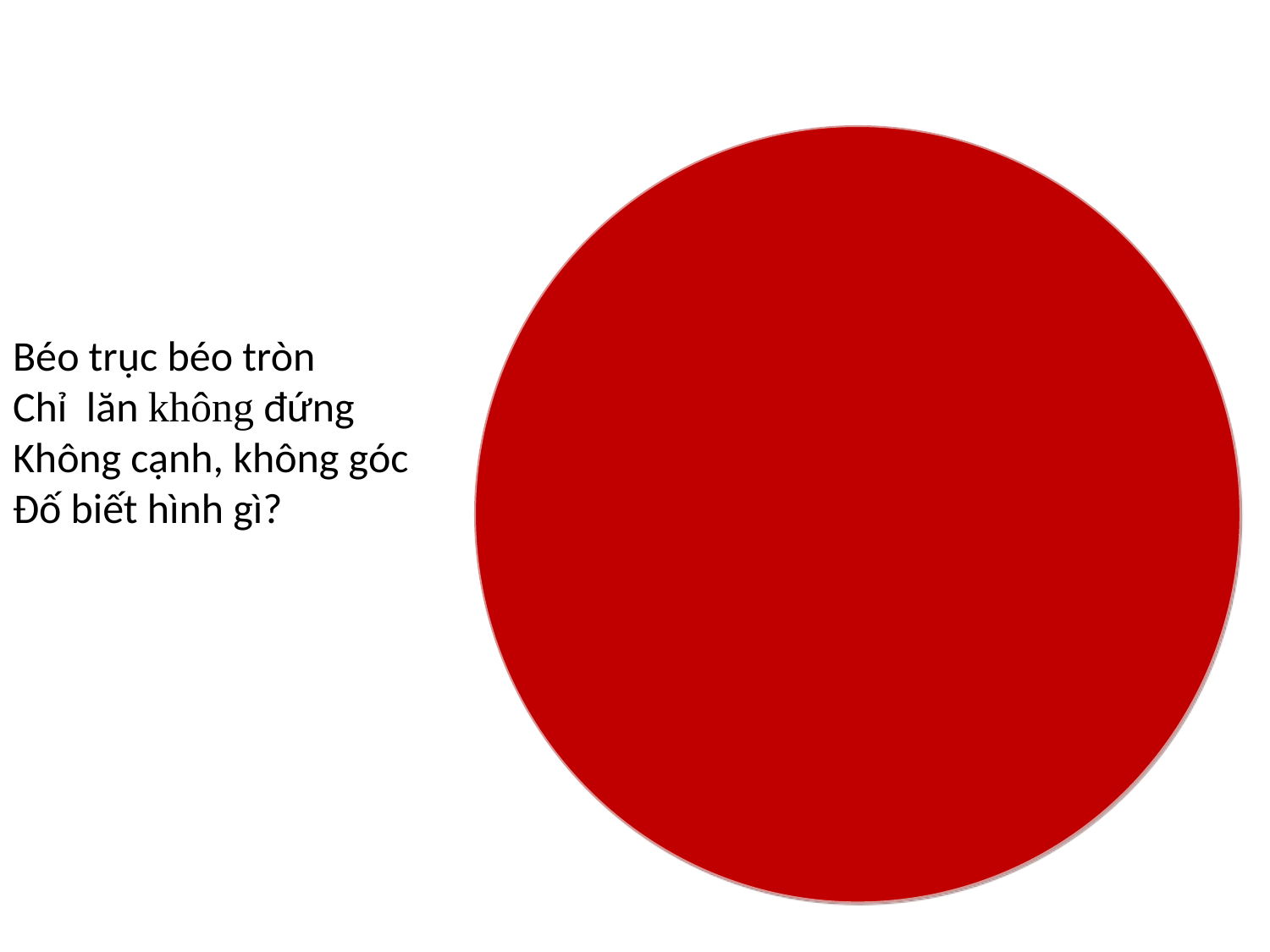

# Béo trục béo tròn Chỉ  lăn không đứng Không cạnh, không góc Đố biết hình gì?